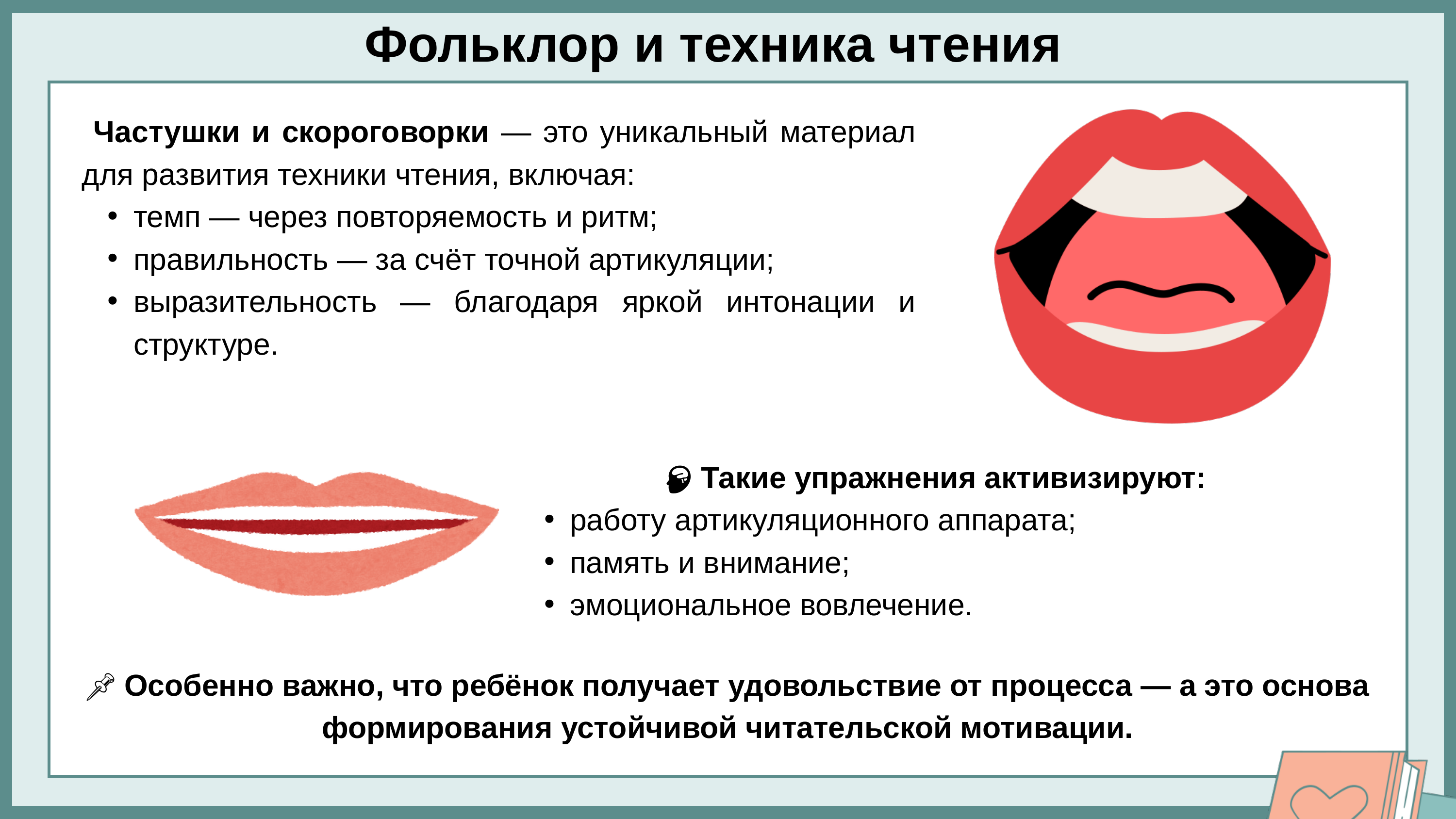

Фольклор и техника чтения

 Частушки и скороговорки — это уникальный материал для развития техники чтения, включая:
темп — через повторяемость и ритм;
правильность — за счёт точной артикуляции;
выразительность — благодаря яркой интонации и структуре.

🧠 Такие упражнения активизируют:
работу артикуляционного аппарата;
память и внимание;
эмоциональное вовлечение.

📌 Особенно важно, что ребёнок получает удовольствие от процесса — а это основа формирования устойчивой читательской мотивации.